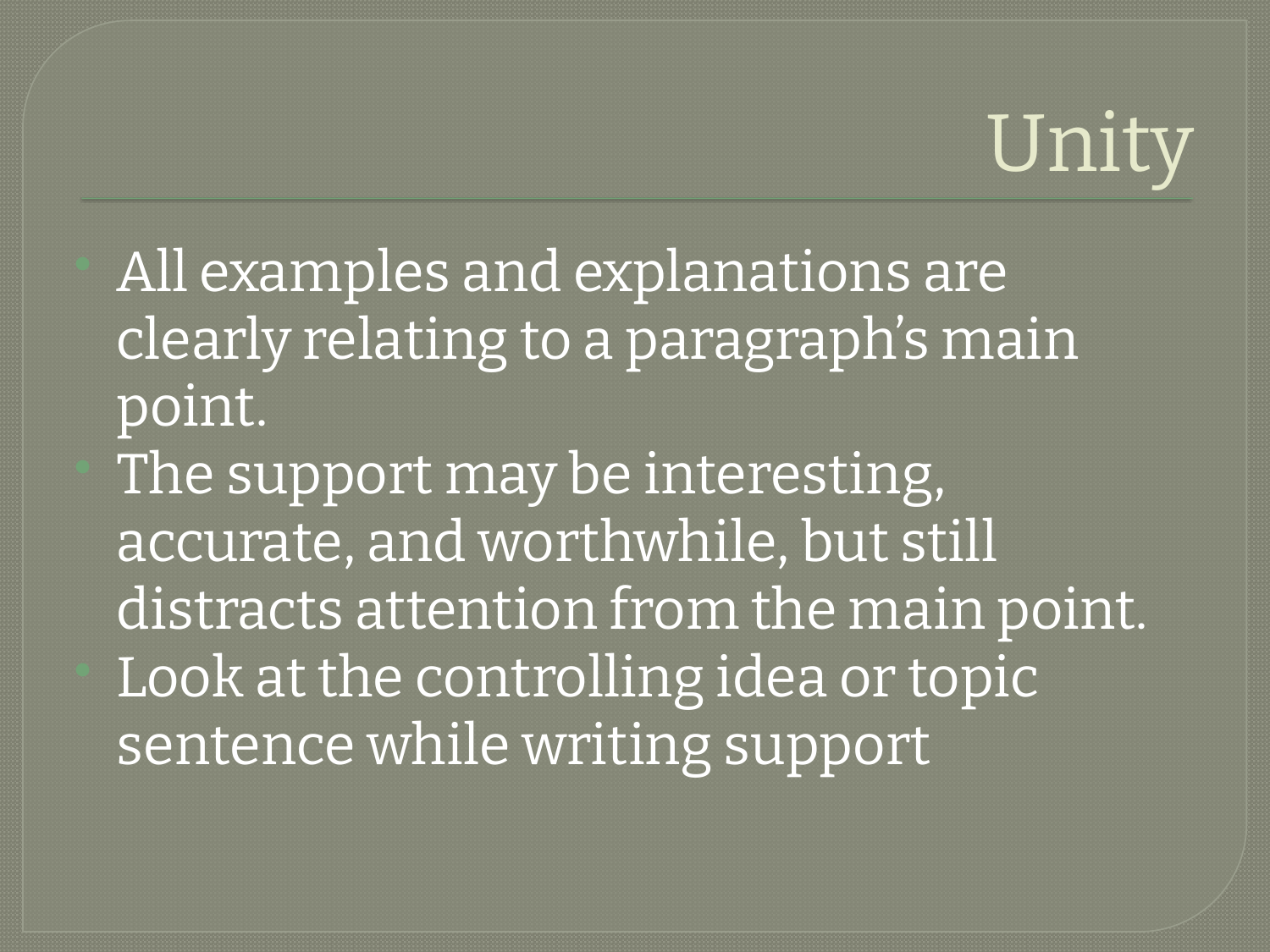

# Unity
All examples and explanations are clearly relating to a paragraph’s main point.
The support may be interesting, accurate, and worthwhile, but still distracts attention from the main point.
Look at the controlling idea or topic sentence while writing support